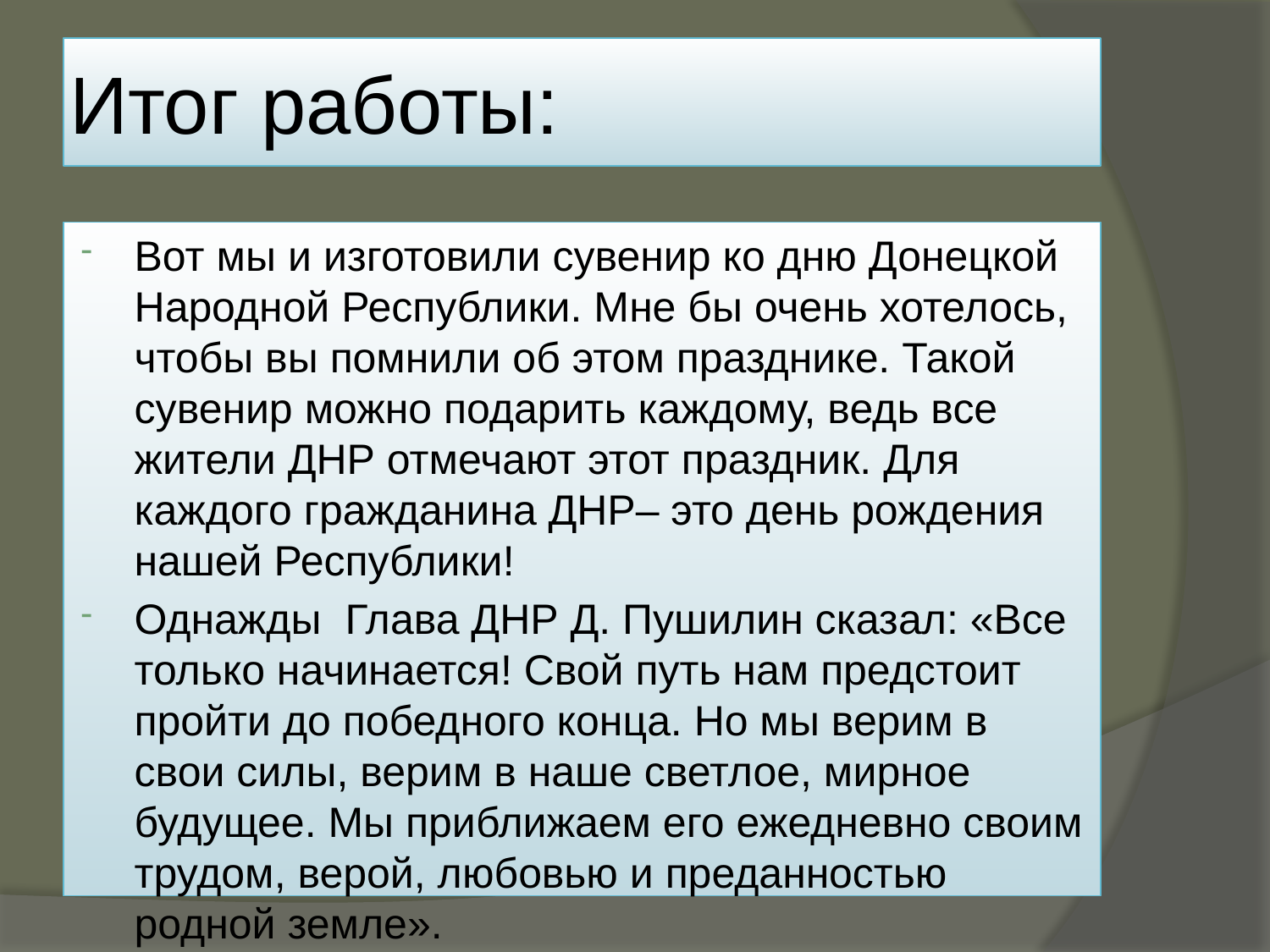

# Итог работы:
Вот мы и изготовили сувенир ко дню Донецкой Народной Республики. Мне бы очень хотелось, чтобы вы помнили об этом празднике. Такой сувенир можно подарить каждому, ведь все жители ДНР отмечают этот праздник. Для каждого гражданина ДНР– это день рождения нашей Республики!
Однажды  Глава ДНР Д. Пушилин сказал: «Все только начинается! Свой путь нам предстоит пройти до победного конца. Но мы верим в свои силы, верим в наше светлое, мирное будущее. Мы приближаем его ежедневно своим трудом, верой, любовью и преданностью родной земле».